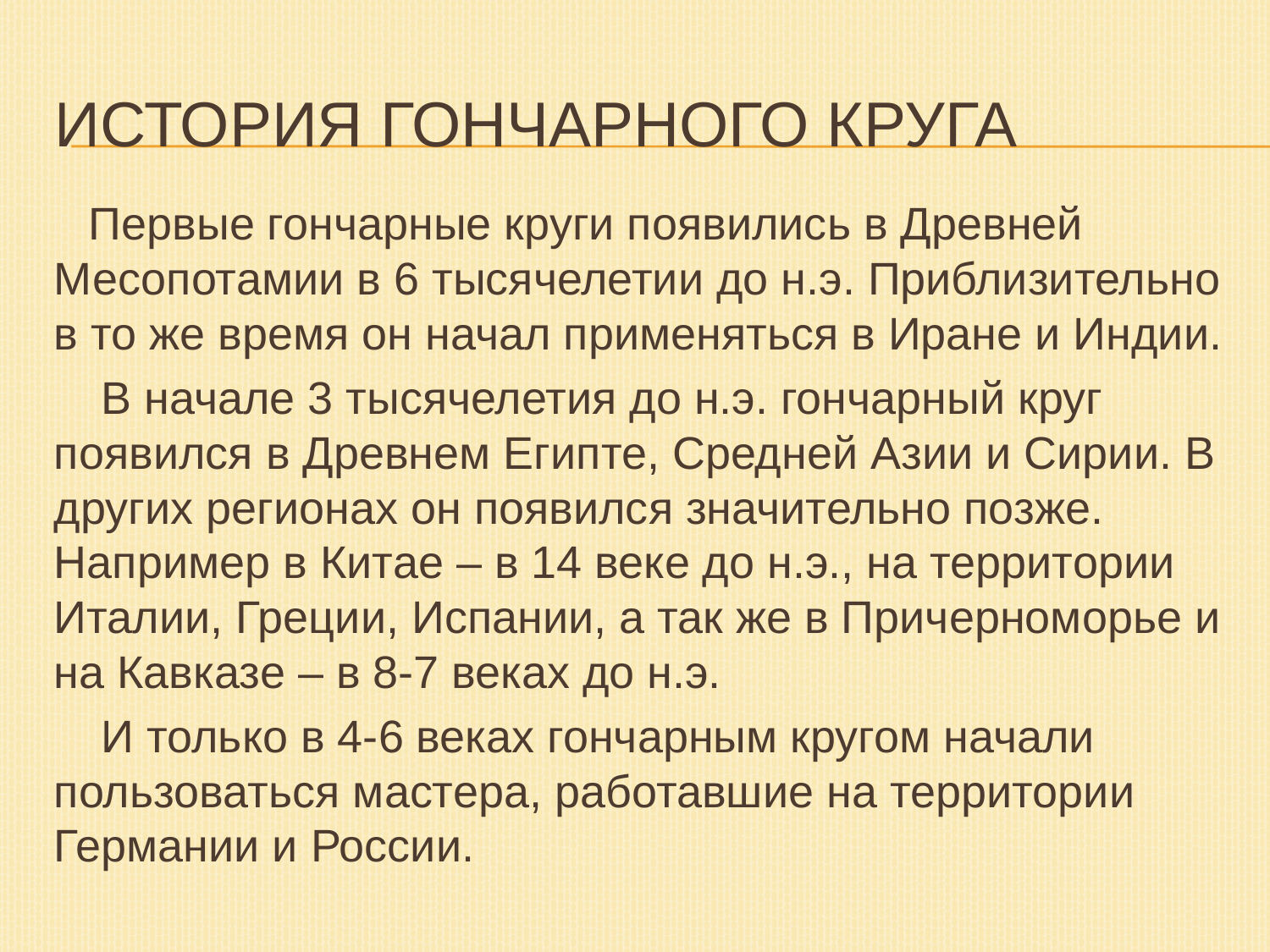

# История гончарного круга
      Первые гончарные круги появились в Древней Месопотамии в 6 тысячелетии до н.э. Приблизительно в то же время он начал применяться в Иране и Индии.
       В начале 3 тысячелетия до н.э. гончарный круг появился в Древнем Египте, Средней Азии и Сирии. В других регионах он появился значительно позже. Например в Китае – в 14 веке до н.э., на территории Италии, Греции, Испании, а так же в Причерноморье и на Кавказе – в 8-7 веках до н.э.
       И только в 4-6 веках гончарным кругом начали пользоваться мастера, работавшие на территории Германии и России.